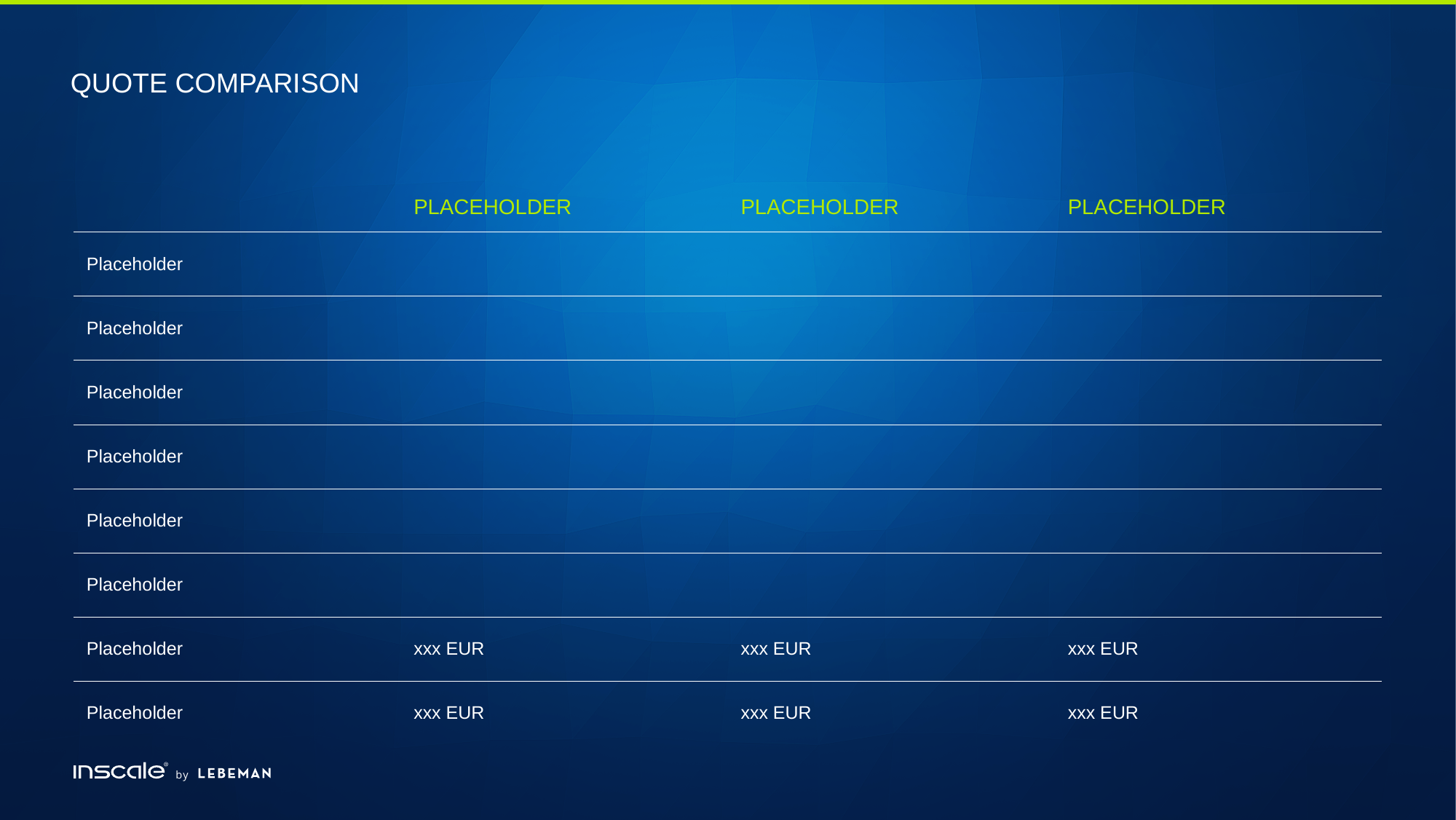

# Quote comparison

|  | placeholder | placeholder | placeholder |
| --- | --- | --- | --- |
| Placeholder |  |  |  |
| Placeholder |  |  |  |
| Placeholder |  |  |  |
| Placeholder |  |  |  |
| Placeholder |  |  |  |
| Placeholder |  |  |  |
| Placeholder | xxx EUR | xxx EUR | xxx EUR |
| Placeholder | xxx EUR | xxx EUR | xxx EUR |